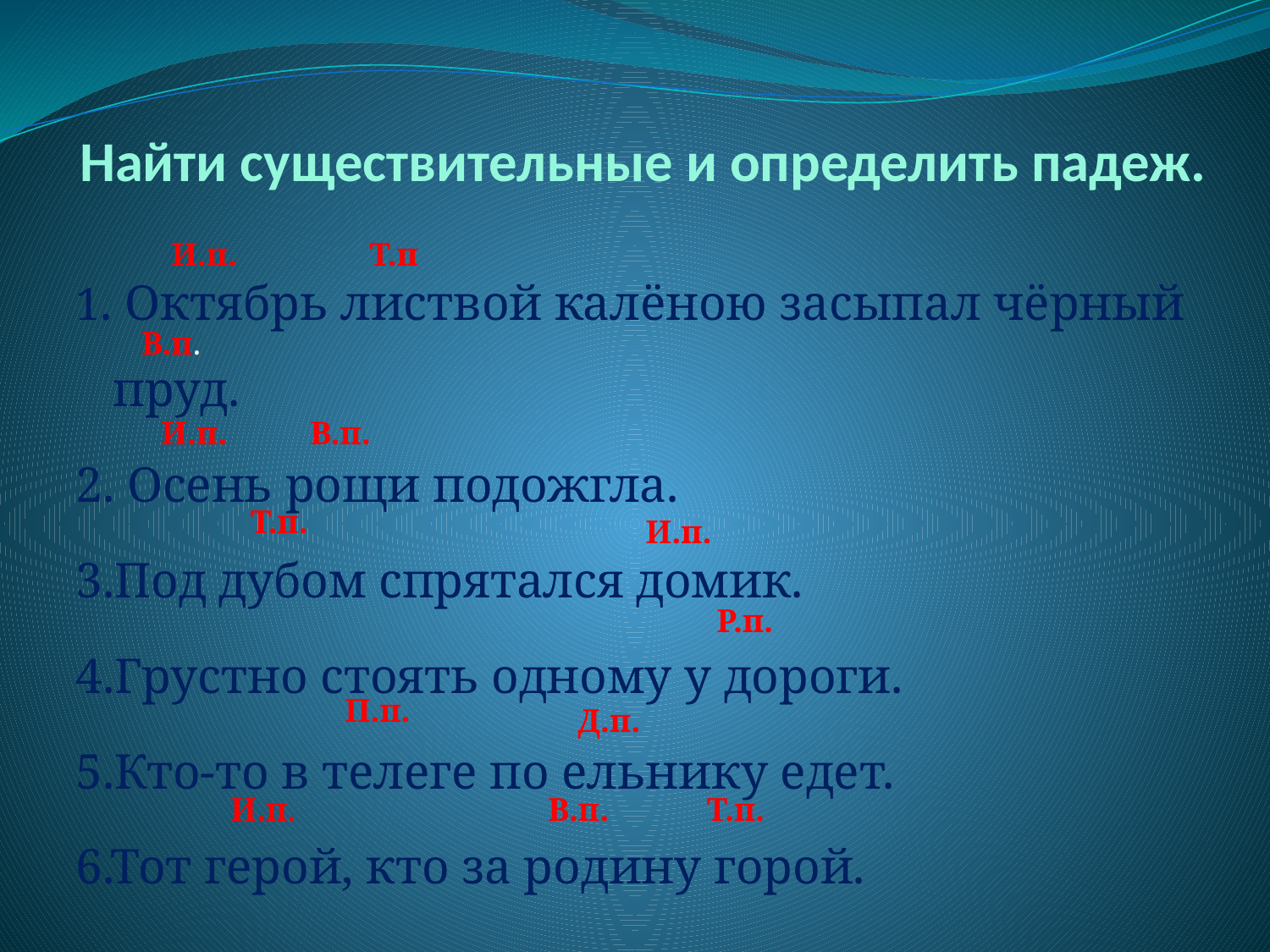

# Найти существительные и определить падеж.
И.п.
Т.п
1. Октябрь листвой калёною засыпал чёрный пруд.
2. Осень рощи подожгла.
3.Под дубом спрятался домик.
4.Грустно стоять одному у дороги.
5.Кто-то в телеге по ельнику едет.
6.Тот герой, кто за родину горой.

В.п.
И.п.
В.п.
Т.п.
 И.п.
Р.п.
   П.п.
Д.п.
И.п.
В.п.
Т.п.